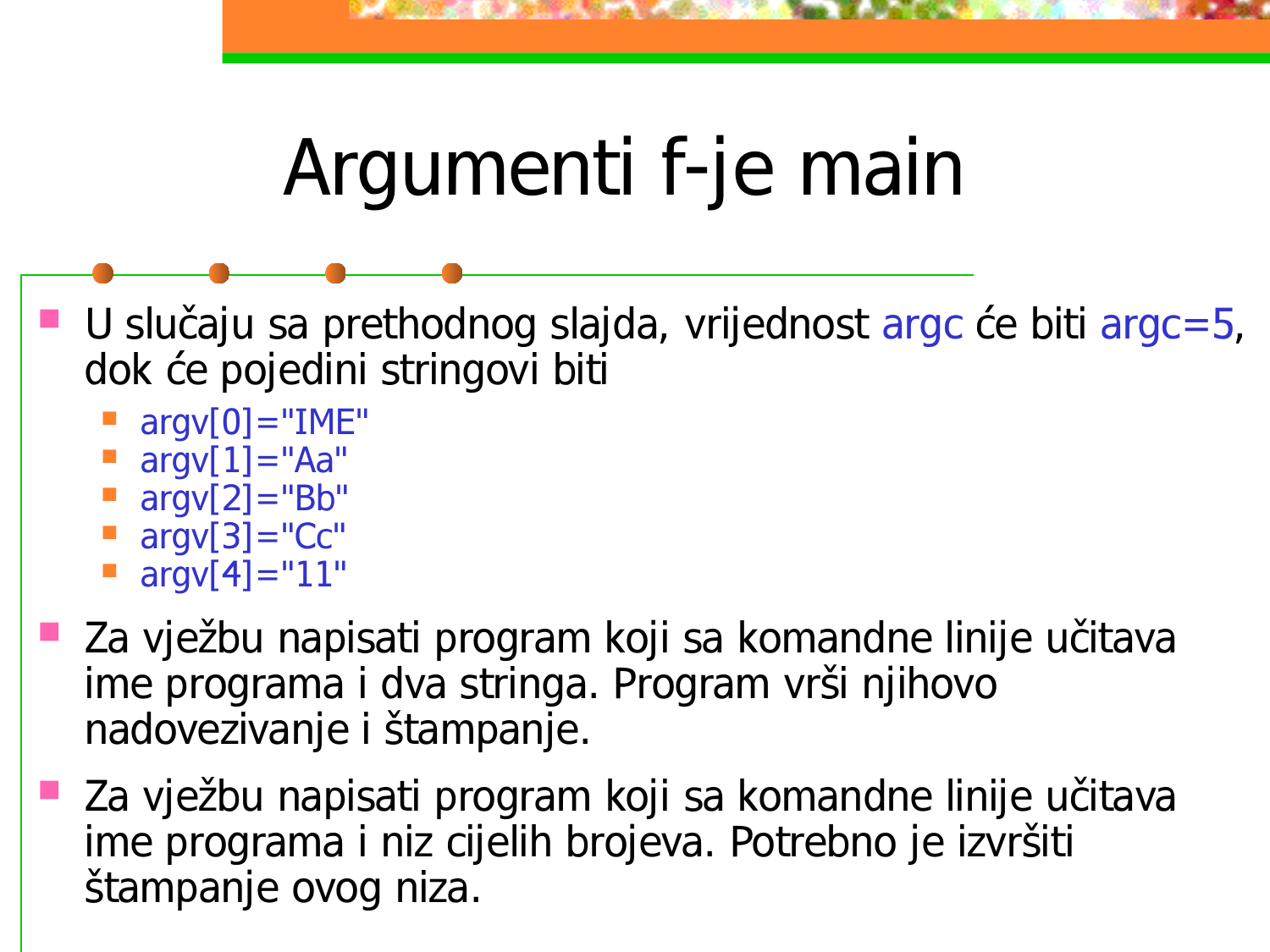

# Argumenti f-je main
U slučaju sa prethodnog slajda, vrijednost argc će biti argc=5, dok će pojedini stringovi biti
argv[0]="IME"
argv[1]="Aa"
argv[2]="Bb"
argv[3]="Cc"
argv[4]="11"
Za vježbu napisati program koji sa komandne linije učitava ime programa i dva stringa. Program vrši njihovo nadovezivanje i štampanje.
Za vježbu napisati program koji sa komandne linije učitava ime programa i niz cijelih brojeva. Potrebno je izvršiti štampanje ovog niza.